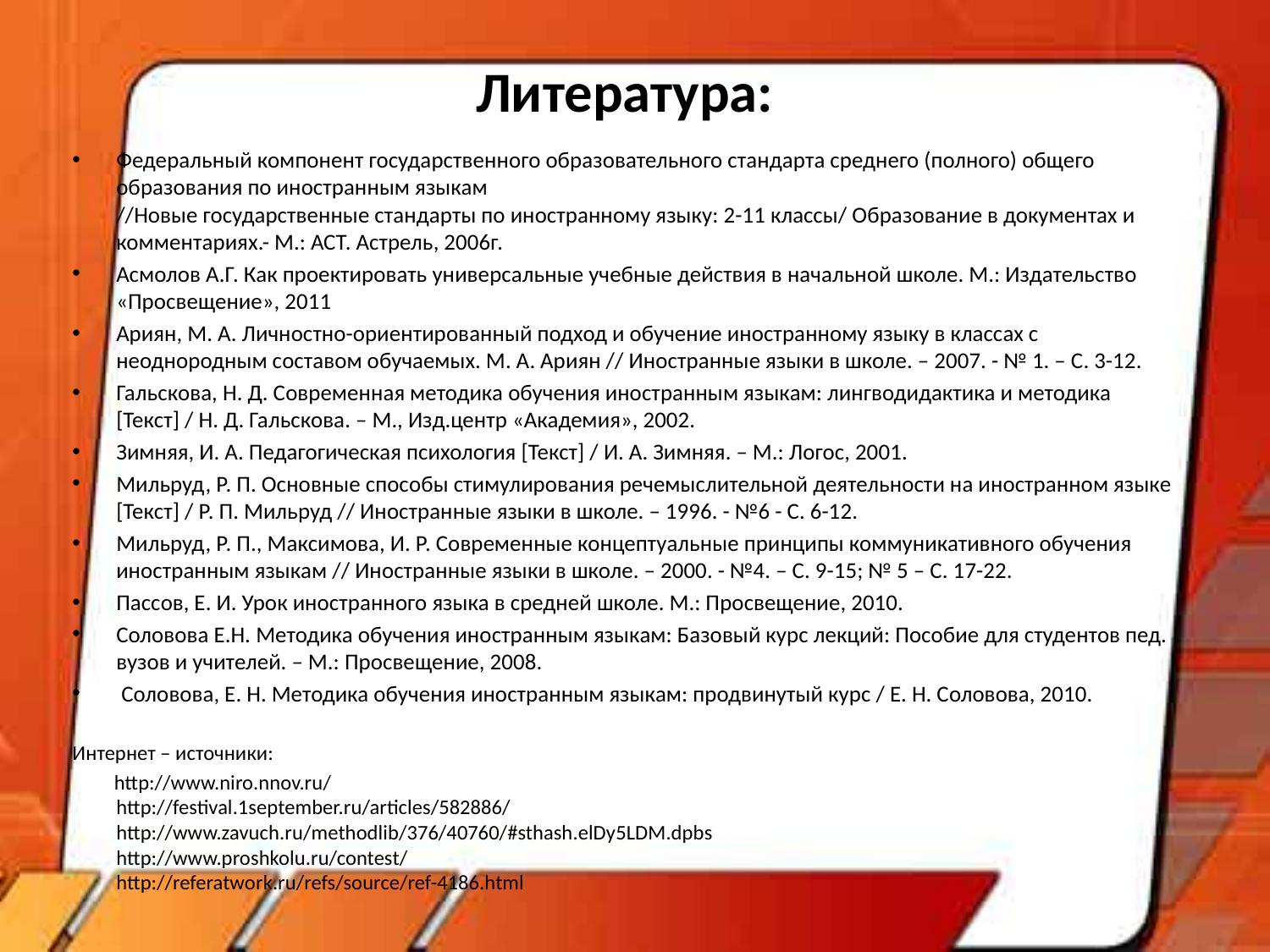

# Литература:
Федеральный компонент государственного образовательного стандарта среднего (полного) общего образования по иностранным языкам 
//Новые государственные стандарты по иностранному языку: 2-11 классы/ Образование в документах и комментариях.- М.: АСТ. Астрель, 2006г.
Асмолов А.Г. Как проектировать универсальные учебные действия в начальной школе. М.: Издательство «Просвещение», 2011
Ариян, М. А. Личностно-ориентированный подход и обучение иностранному языку в классах с неоднородным составом обучаемых. М. А. Ариян // Иностранные языки в школе. – 2007. - № 1. – С. 3-12.
Гальскова, Н. Д. Современная методика обучения иностранным языкам: лингводидактика и методика [Текст] / Н. Д. Гальскова. – М., Изд.центр «Академия», 2002.
Зимняя, И. А. Педагогическая психология [Текст] / И. А. Зимняя. – М.: Логос, 2001.
Мильруд, Р. П. Основные способы стимулирования речемыслительной деятельности на иностранном языке [Текст] / Р. П. Мильруд // Иностранные языки в школе. – 1996. - №6 - С. 6-12.
Мильруд, Р. П., Максимова, И. Р. Современные концептуальные принципы коммуникативного обучения иностранным языкам // Иностранные языки в школе. – 2000. - №4. – С. 9-15; № 5 – С. 17-22.
Пассов, Е. И. Урок иностранного языка в средней школе. М.: Просвещение, 2010.
Соловова Е.Н. Методика обучения иностранным языкам: Базовый курс лекций: Пособие для студентов пед. вузов и учителей. – М.: Просвещение, 2008.
 Соловова, Е. Н. Методика обучения иностранным языкам: продвинутый курс / Е. Н. Соловова, 2010.

Интернет – источники:
         http://www.niro.nnov.ru/
http://festival.1september.ru/articles/582886/
http://www.zavuch.ru/methodlib/376/40760/#sthash.elDy5LDM.dpbs
http://www.proshkolu.ru/contest/
http://referatwork.ru/refs/source/ref-4186.html